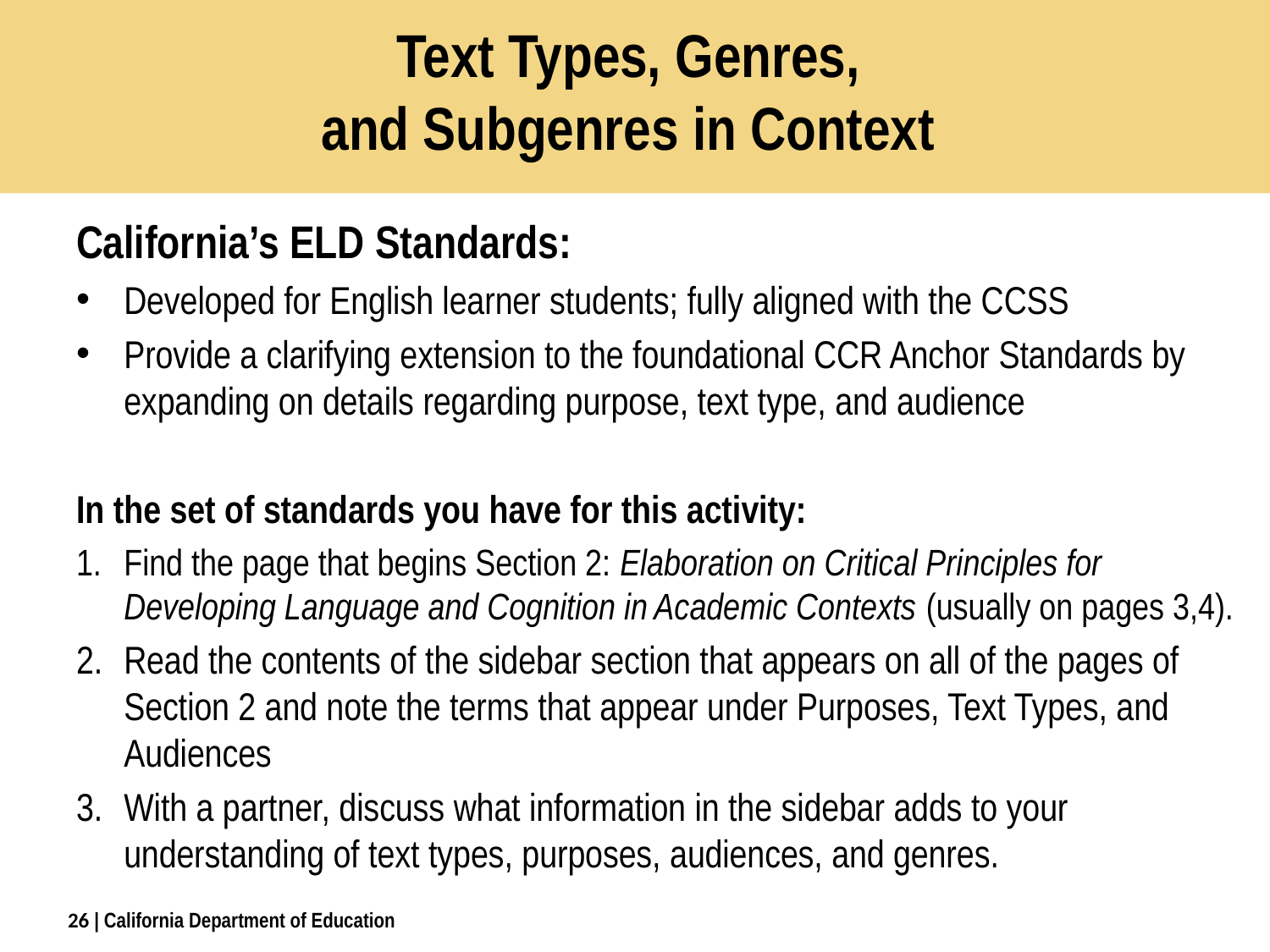

# Text Types, Genres, and Subgenres in Context
California’s ELD Standards:
Developed for English learner students; fully aligned with the CCSS
Provide a clarifying extension to the foundational CCR Anchor Standards by expanding on details regarding purpose, text type, and audience

In the set of standards you have for this activity:
Find the page that begins Section 2: Elaboration on Critical Principles for Developing Language and Cognition in Academic Contexts (usually on pages 3,4).
Read the contents of the sidebar section that appears on all of the pages of Section 2 and note the terms that appear under Purposes, Text Types, and Audiences
With a partner, discuss what information in the sidebar adds to your understanding of text types, purposes, audiences, and genres.
26
| California Department of Education